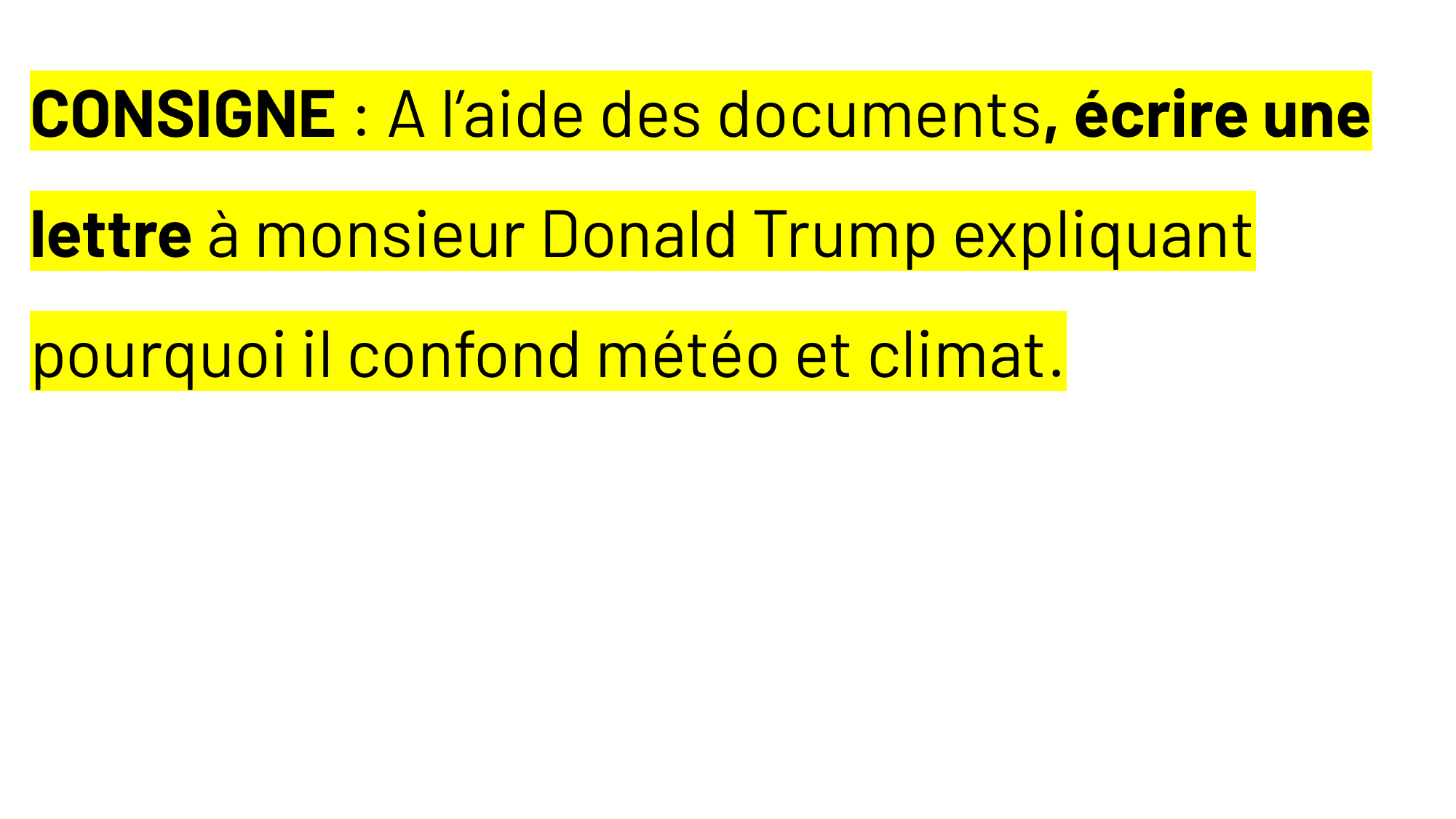

CONSIGNE : A l’aide des documents, écrire une lettre à monsieur Donald Trump expliquant pourquoi il confond météo et climat.